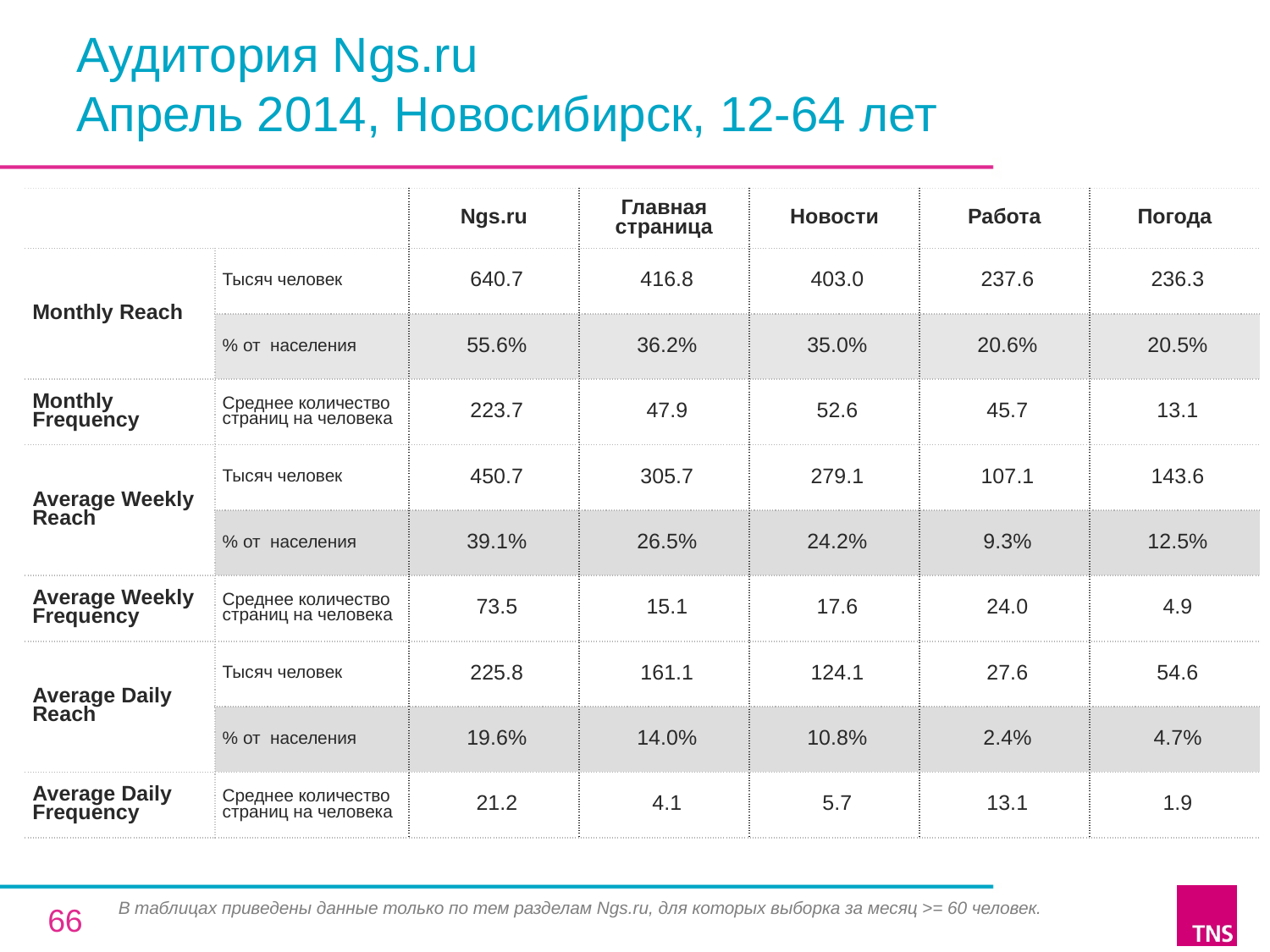

# Аудитория Ngs.ru Апрель 2014, Новосибирск, 12-64 лет
|  |  | Ngs.ru | Главная страница | Новости | Работа | Погода |
| --- | --- | --- | --- | --- | --- | --- |
| Monthly Reach | Тысяч человек | 640.7 | 416.8 | 403.0 | 237.6 | 236.3 |
|  | % от населения | 55.6% | 36.2% | 35.0% | 20.6% | 20.5% |
| Monthly Frequency | Среднее количество страниц на человека | 223.7 | 47.9 | 52.6 | 45.7 | 13.1 |
| Average Weekly Reach | Тысяч человек | 450.7 | 305.7 | 279.1 | 107.1 | 143.6 |
|  | % от населения | 39.1% | 26.5% | 24.2% | 9.3% | 12.5% |
| Average Weekly Frequency | Среднее количество страниц на человека | 73.5 | 15.1 | 17.6 | 24.0 | 4.9 |
| Average Daily Reach | Тысяч человек | 225.8 | 161.1 | 124.1 | 27.6 | 54.6 |
|  | % от населения | 19.6% | 14.0% | 10.8% | 2.4% | 4.7% |
| Average Daily Frequency | Среднее количество страниц на человека | 21.2 | 4.1 | 5.7 | 13.1 | 1.9 |
В таблицах приведены данные только по тем разделам Ngs.ru, для которых выборка за месяц >= 60 человек.
66